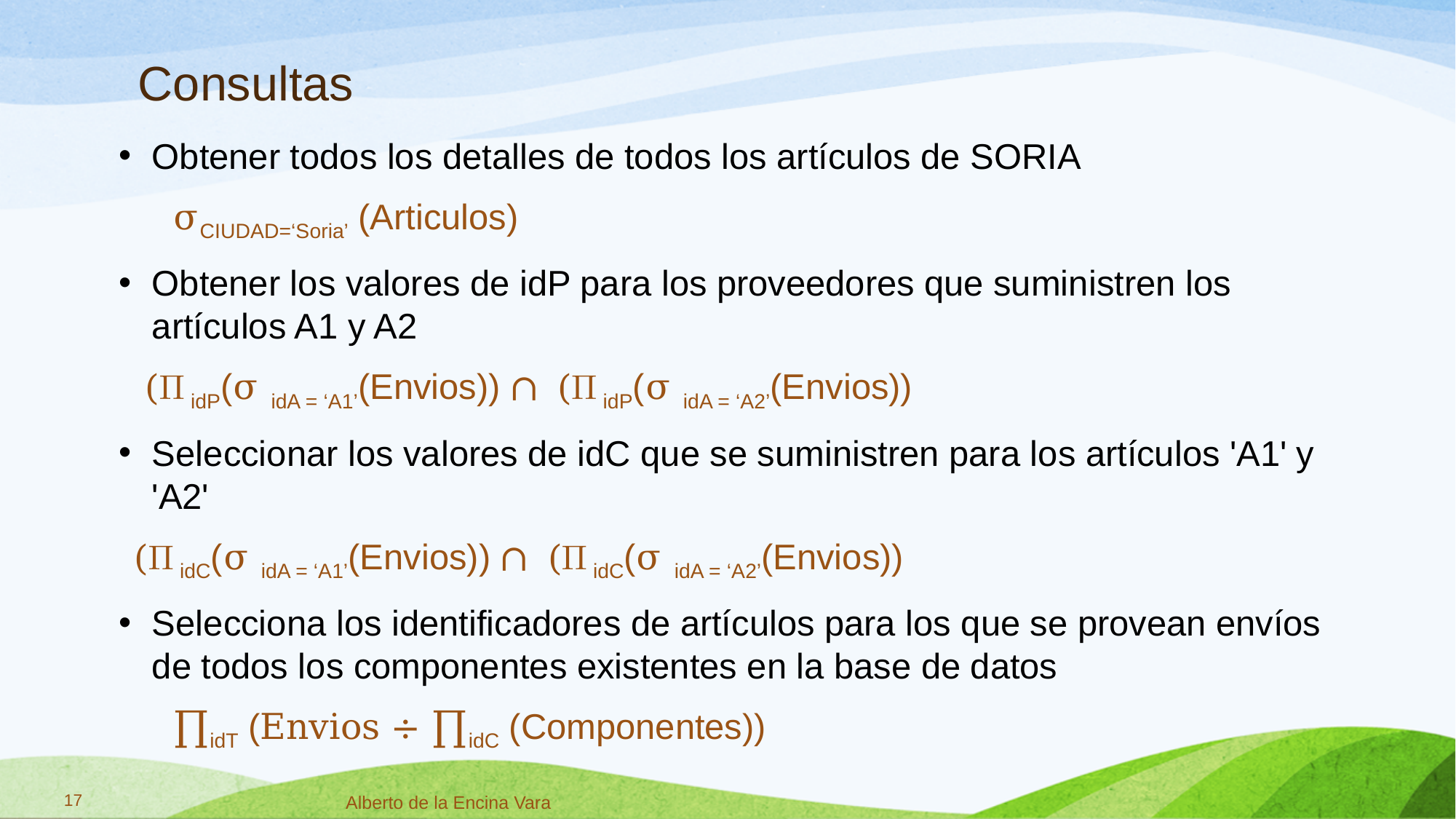

# Consultas
Obtener todos los detalles de todos los artículos de SORIA
	σCIUDAD=‘Soria’ (Articulos)
Obtener los valores de idP para los proveedores que suministren los artículos A1 y A2
        (П idP(σ idA = ‘A1’(Envios)) ∩ (П idP(σ idA = ‘A2’(Envios))
Seleccionar los valores de idC que se suministren para los artículos 'A1' y 'A2'
      (П idC(σ idA = ‘A1’(Envios)) ∩ (П idC(σ idA = ‘A2’(Envios))
Selecciona los identificadores de artículos para los que se provean envíos de todos los componentes existentes en la base de datos
	∏idT (Envios ÷ ∏idC (Componentes))

17
Alberto de la Encina Vara